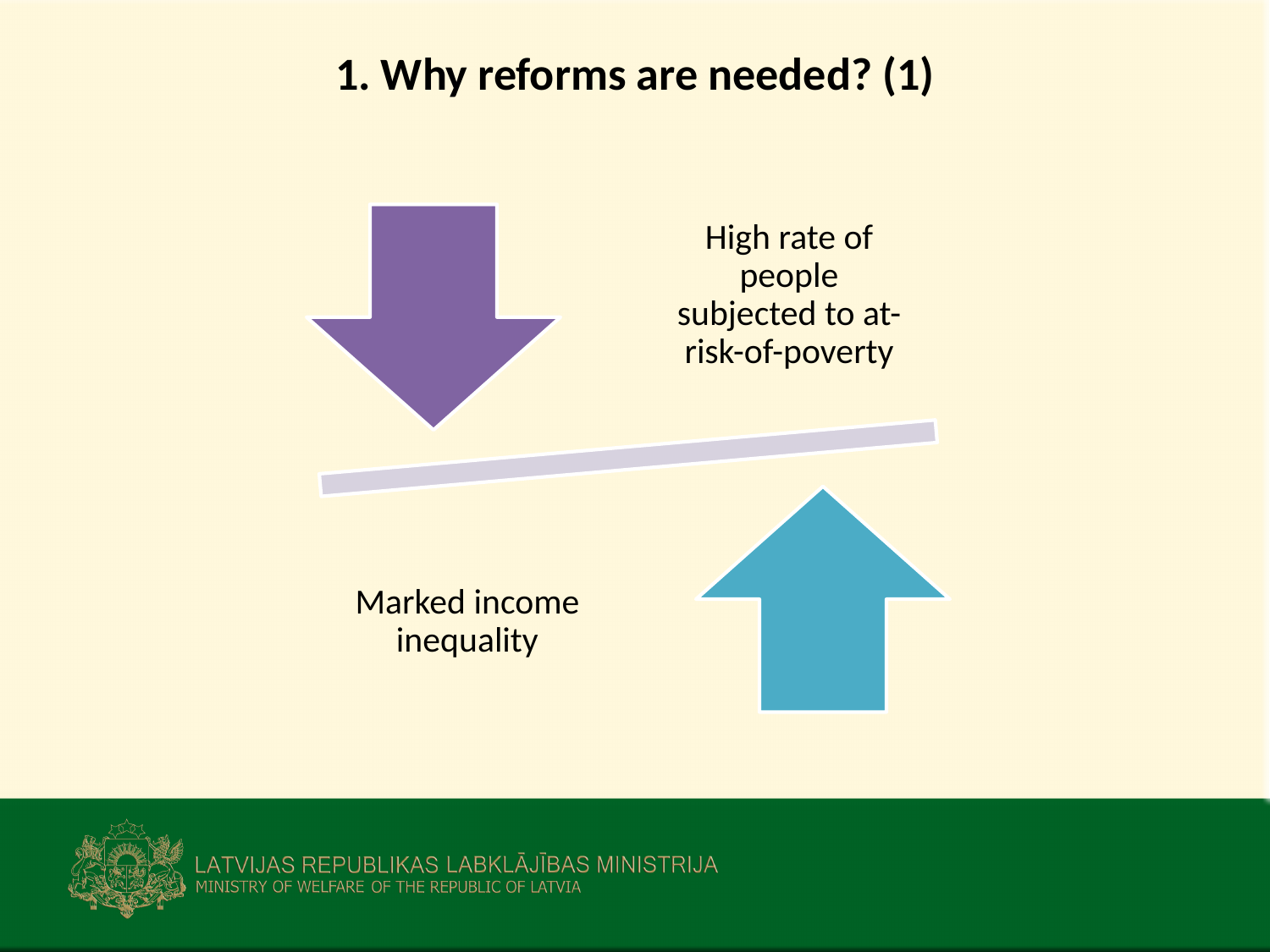

# 1. Why reforms are needed? (1)
High rate of people subjected to at-risk-of-poverty
Marked income inequality